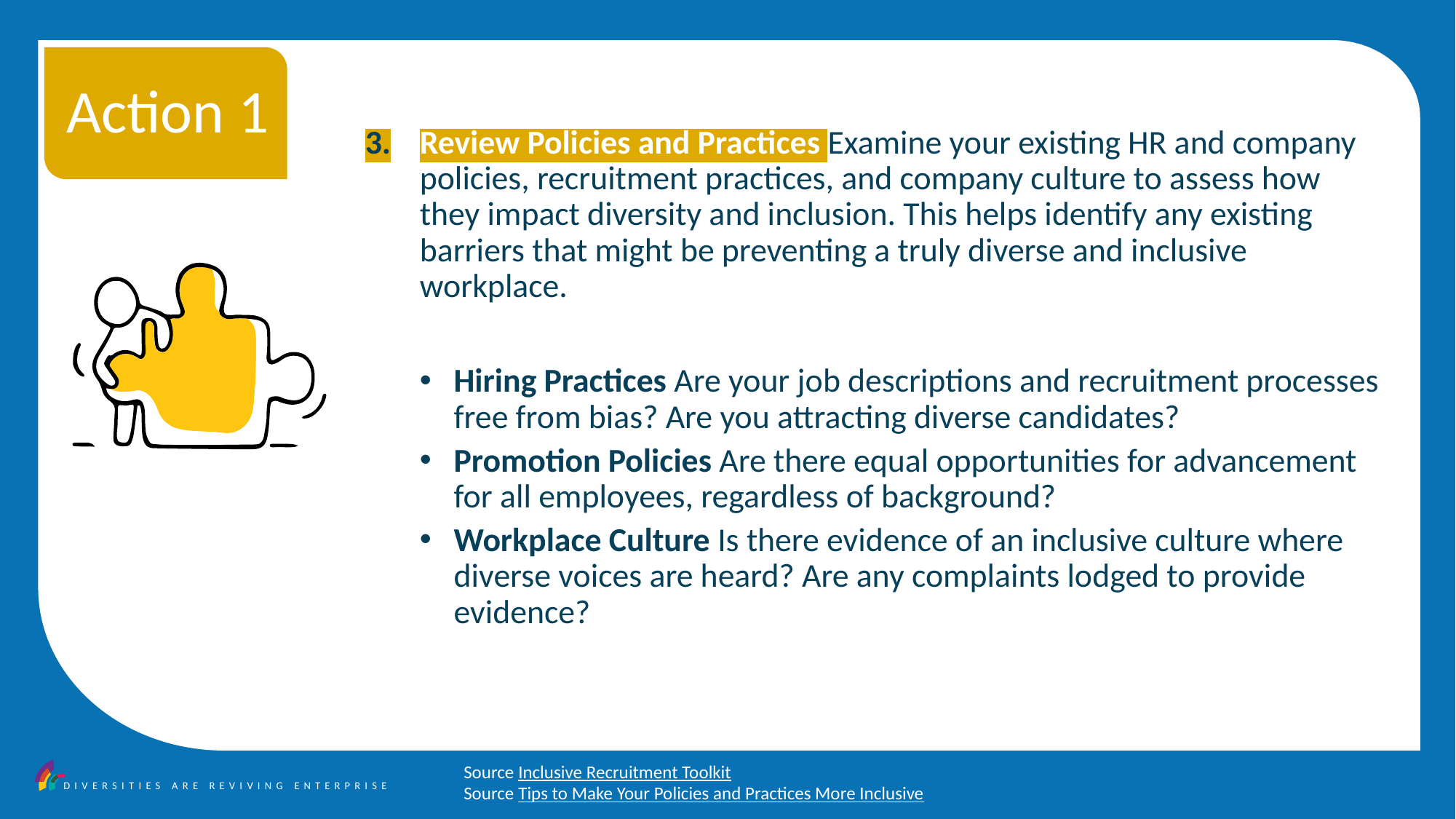

Action 1
Step 1
Review Policies and Practices Examine your existing HR and company policies, recruitment practices, and company culture to assess how they impact diversity and inclusion. This helps identify any existing barriers that might be preventing a truly diverse and inclusive workplace.

Hiring Practices Are your job descriptions and recruitment processes free from bias? Are you attracting diverse candidates?
Promotion Policies Are there equal opportunities for advancement for all employees, regardless of background?
Workplace Culture Is there evidence of an inclusive culture where diverse voices are heard? Are any complaints lodged to provide evidence?

Source Inclusive Recruitment Toolkit
Source Tips to Make Your Policies and Practices More Inclusive